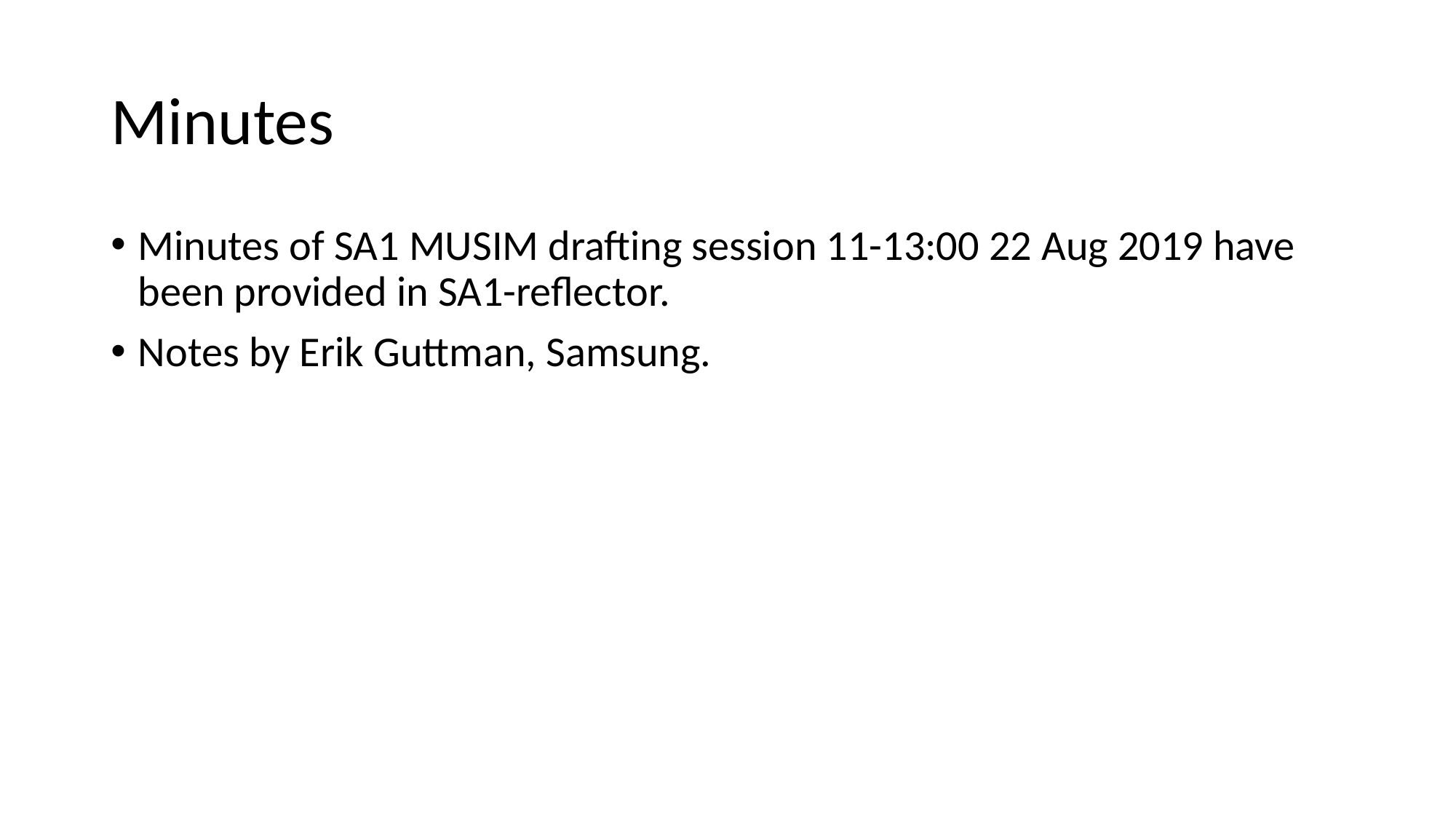

# Minutes
Minutes of SA1 MUSIM drafting session 11-13:00 22 Aug 2019 have been provided in SA1-reflector.
Notes by Erik Guttman, Samsung.